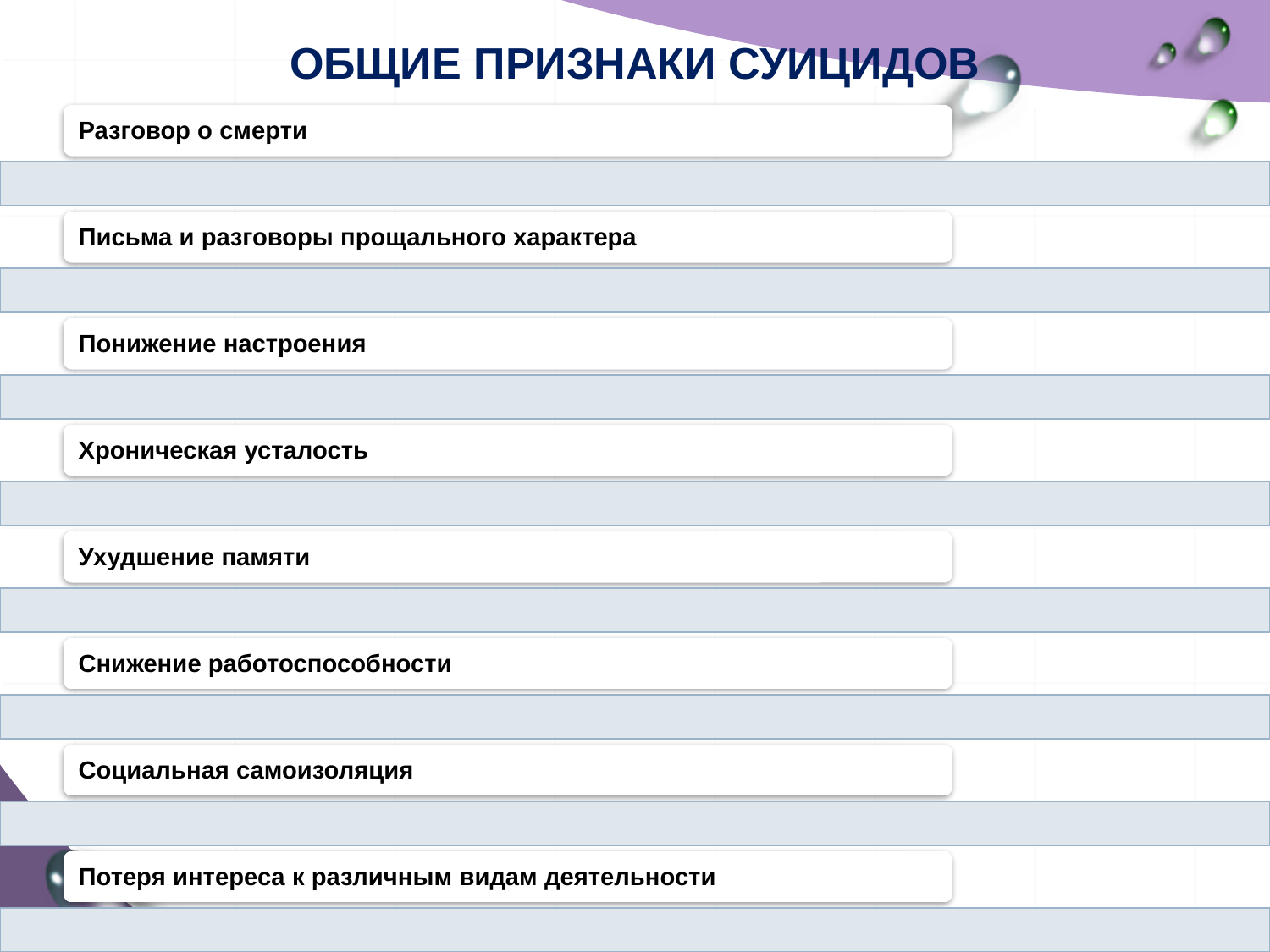

Общие признаки суицидов

Письма и разговоры прощального характера
Понижение настроения
Хроническая усталость
Ухудшение памяти
Разговор о смерти
Снижение работоспособности
Социальная самоизоляция
Потеря интереса к различным видам деятельности